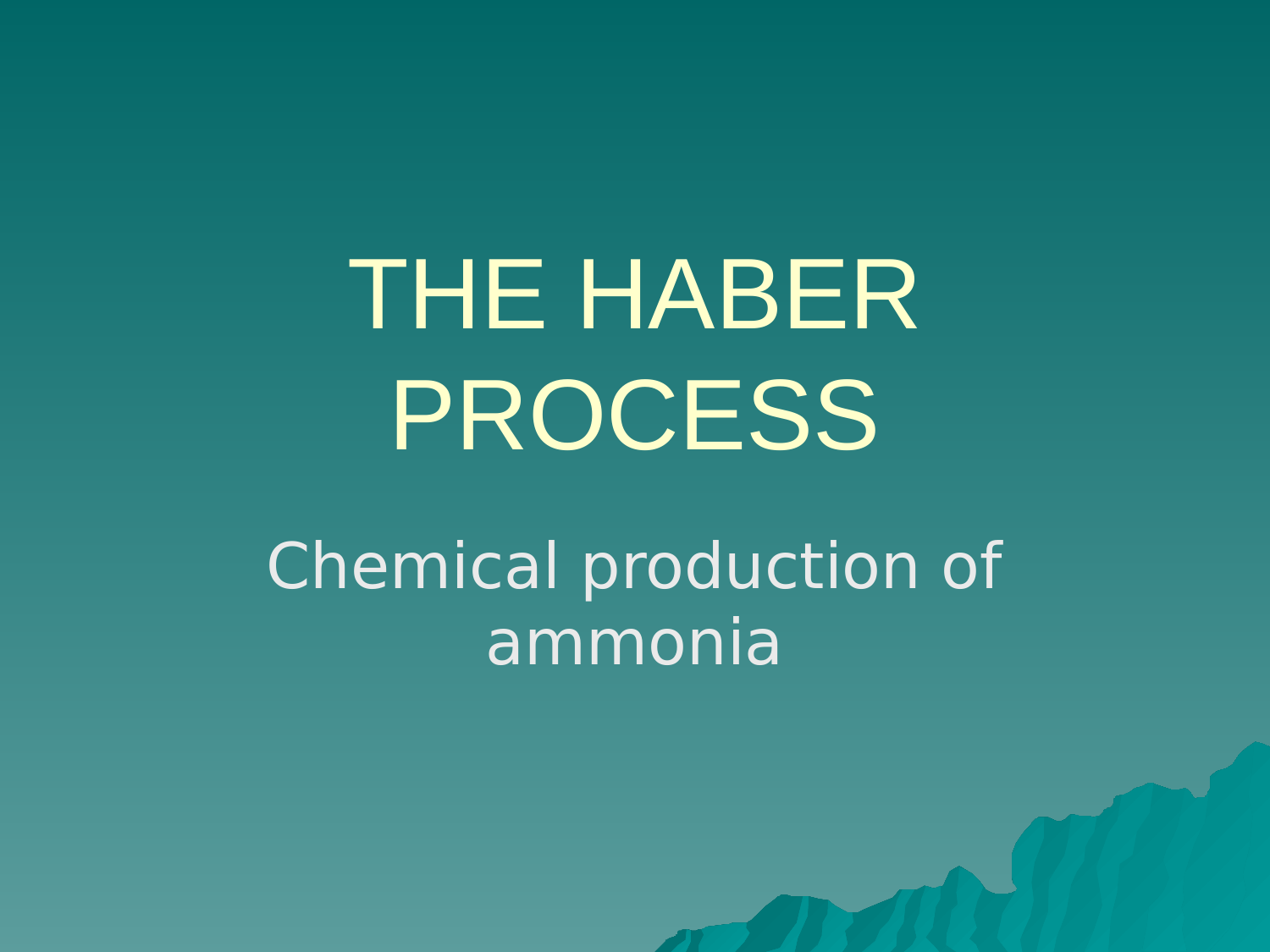

# THE HABER PROCESS
Chemical production of ammonia